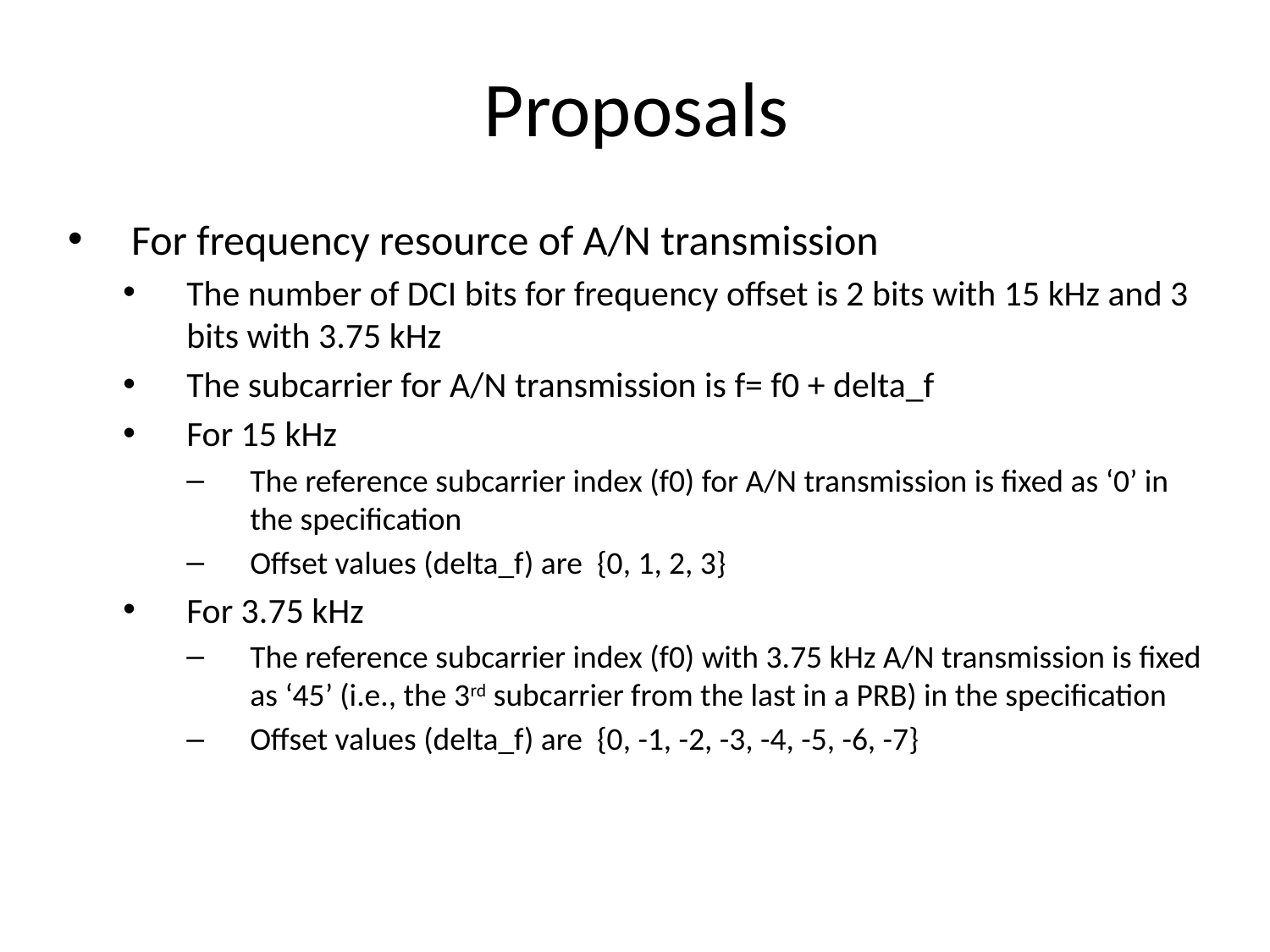

# Proposals
For frequency resource of A/N transmission
The number of DCI bits for frequency offset is 2 bits with 15 kHz and 3 bits with 3.75 kHz
The subcarrier for A/N transmission is f= f0 + delta_f
For 15 kHz
The reference subcarrier index (f0) for A/N transmission is fixed as ‘0’ in the specification
Offset values (delta_f) are  {0, 1, 2, 3}
For 3.75 kHz
The reference subcarrier index (f0) with 3.75 kHz A/N transmission is fixed as ‘45’ (i.e., the 3rd subcarrier from the last in a PRB) in the specification
Offset values (delta_f) are  {0, -1, -2, -3, -4, -5, -6, -7}